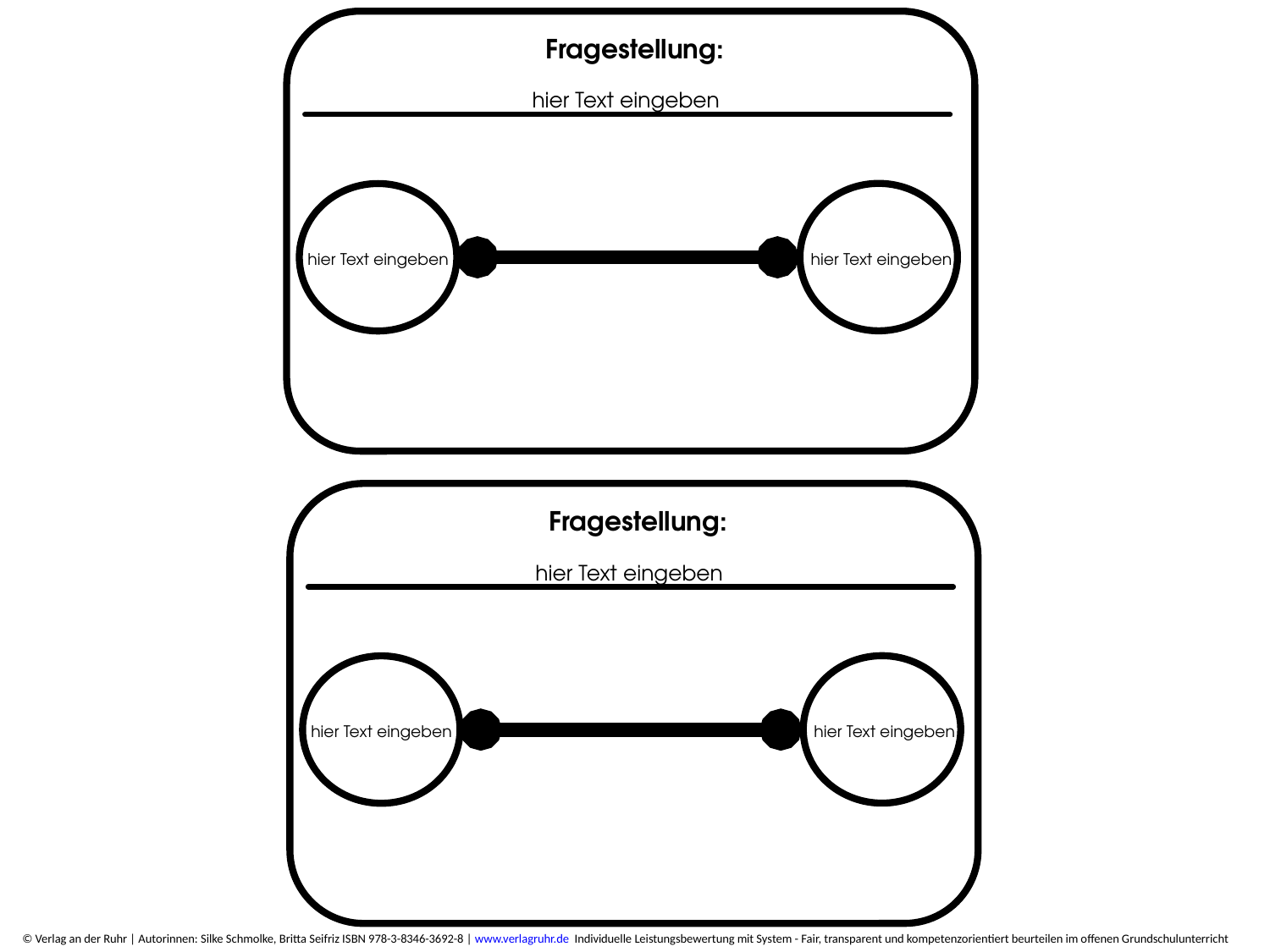

Fragestellung:

hier Text eingeben
hier Text eingeben
hier Text eingeben

Fragestellung:

hier Text eingeben
hier Text eingeben
hier Text eingeben